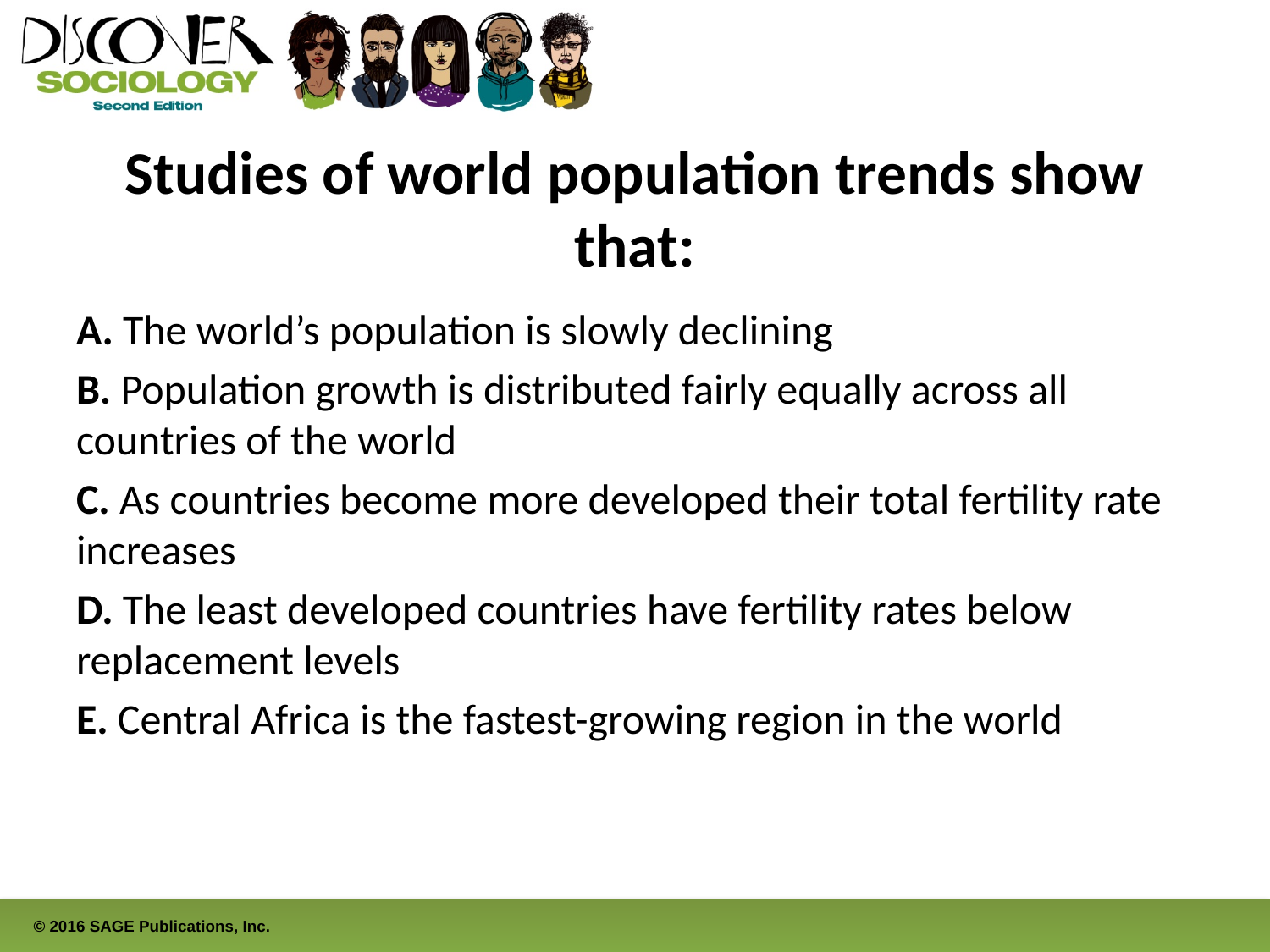

# Studies of world population trends show that:
A. The world’s population is slowly declining
B. Population growth is distributed fairly equally across all countries of the world
C. As countries become more developed their total fertility rate increases
D. The least developed countries have fertility rates below replacement levels
E. Central Africa is the fastest-growing region in the world